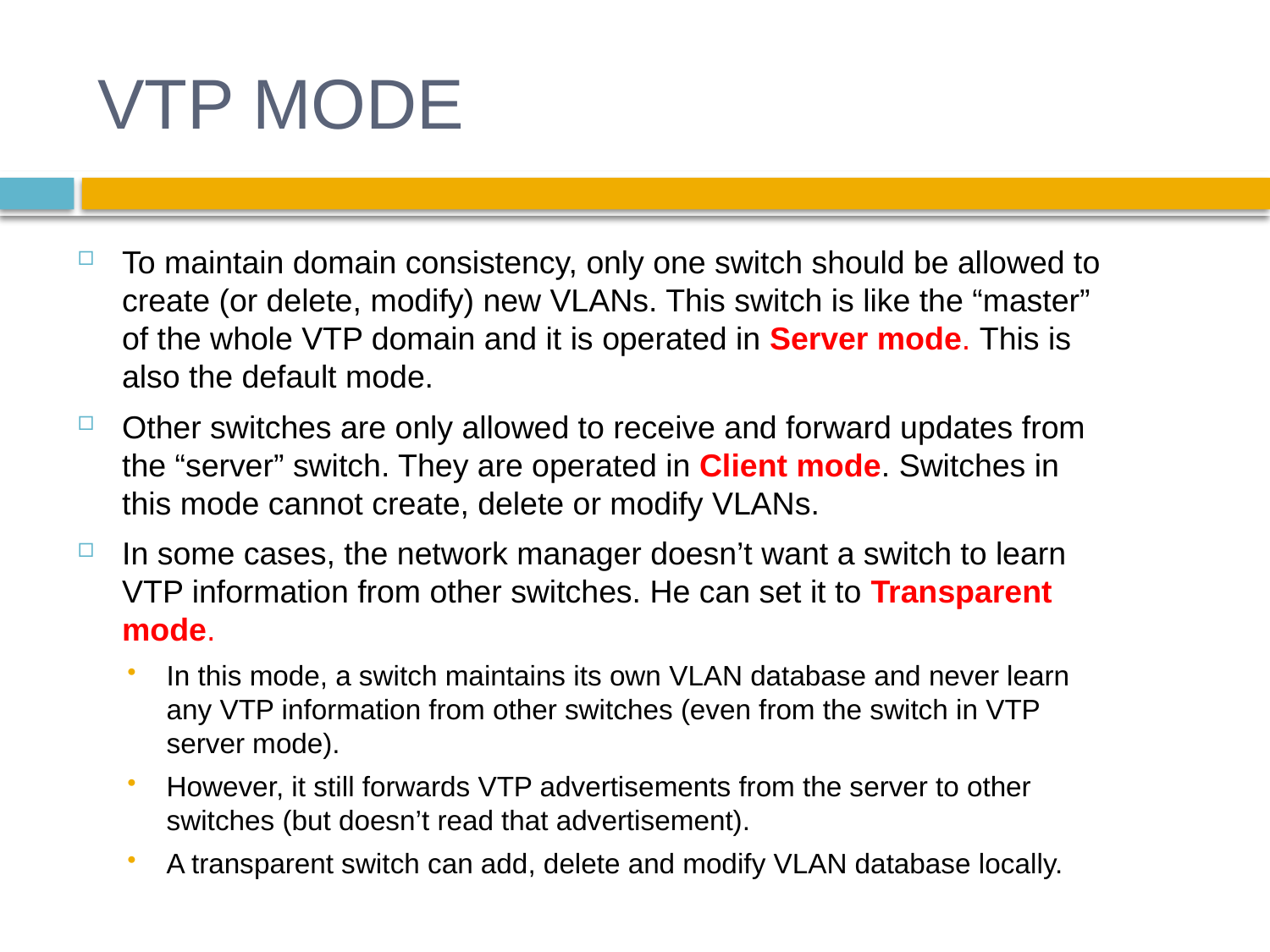

# VTP MODE
To maintain domain consistency, only one switch should be allowed to create (or delete, modify) new VLANs. This switch is like the “master” of the whole VTP domain and it is operated in Server mode. This is also the default mode.
Other switches are only allowed to receive and forward updates from the “server” switch. They are operated in Client mode. Switches in this mode cannot create, delete or modify VLANs.
In some cases, the network manager doesn’t want a switch to learn VTP information from other switches. He can set it to Transparent mode.
In this mode, a switch maintains its own VLAN database and never learn any VTP information from other switches (even from the switch in VTP server mode).
However, it still forwards VTP advertisements from the server to other switches (but doesn’t read that advertisement).
A transparent switch can add, delete and modify VLAN database locally.